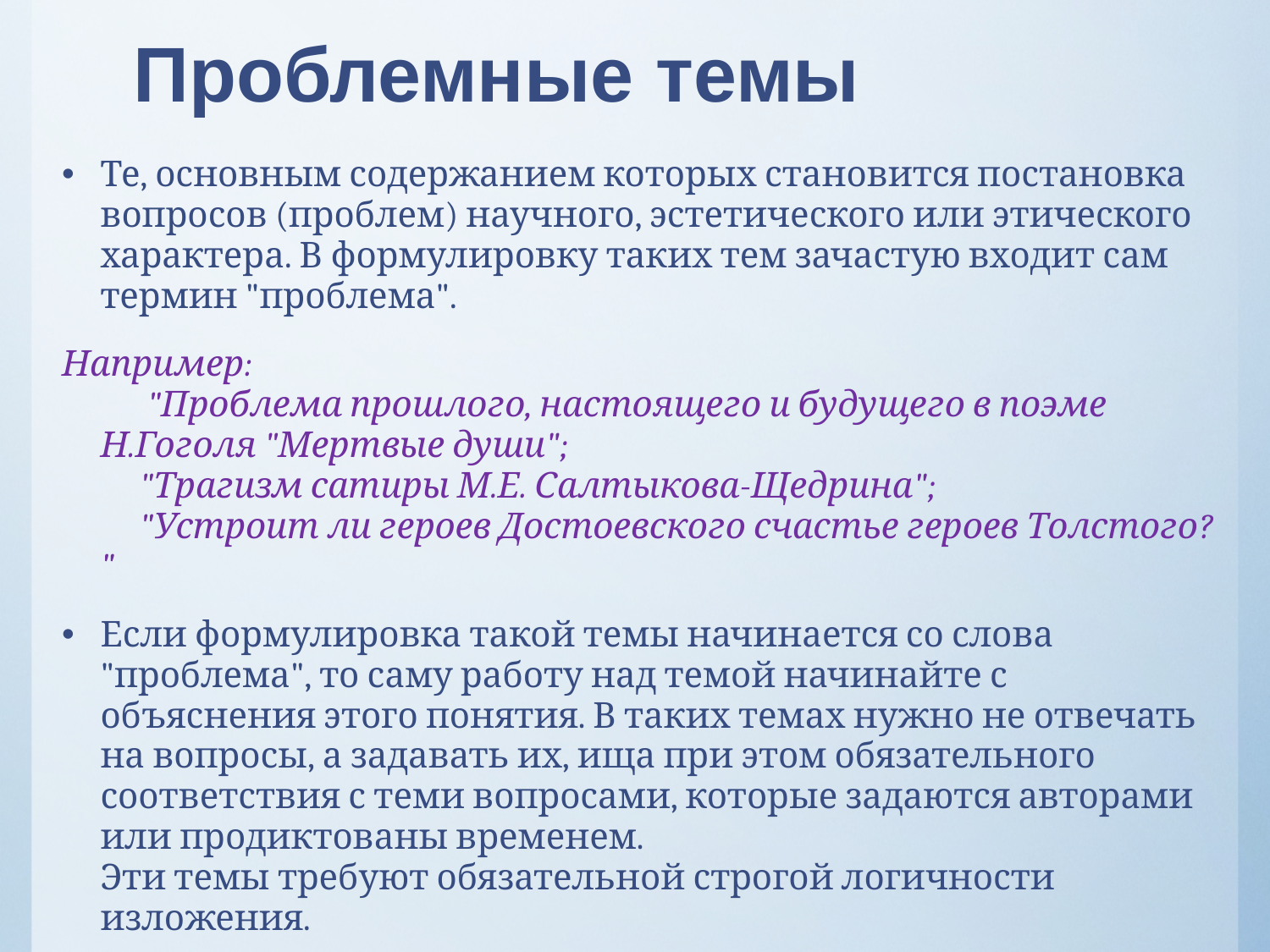

# Проблемные темы
Те, основным содержанием которых становится постановка вопросов (проблем) научного, эстетического или этического характера. В формулировку таких тем зачастую входит сам термин "проблема".
Например:
      "Проблема прошлого, настоящего и будущего в поэме Н.Гоголя "Мертвые души";
     "Трагизм сатиры М.Е. Салтыкова-Щедрина";
     "Устроит ли героев Достоевского счастье героев Толстого? "
Если формулировка такой темы начинается со слова "проблема", то саму работу над темой начинайте с объяснения этого понятия. В таких темах нужно не отвечать на вопросы, а задавать их, ища при этом обязательного соответствия с теми вопросами, которые задаются авторами или продиктованы временем.
Эти темы требуют обязательной строгой логичности изложения.